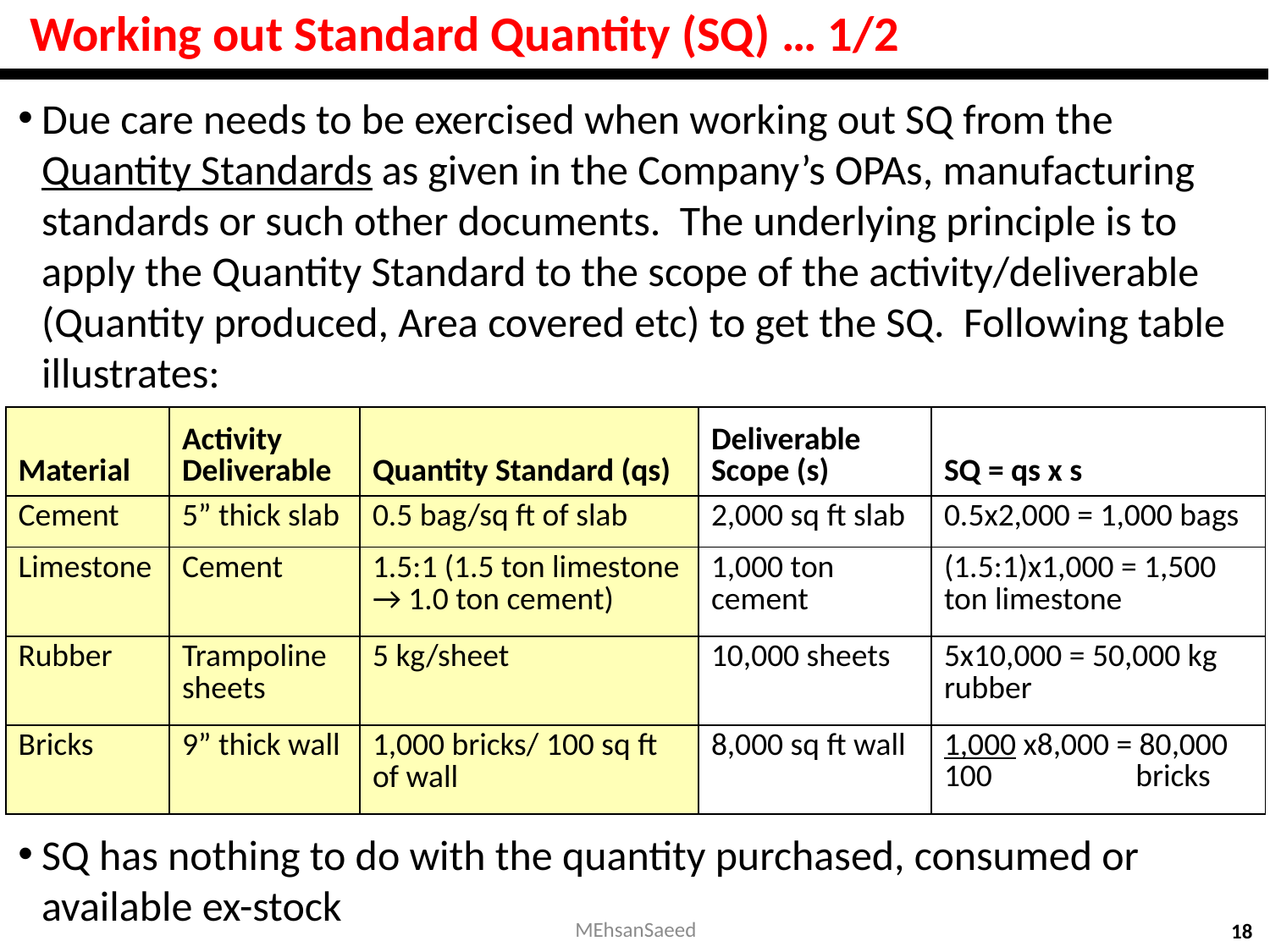

# Working out Standard Quantity (SQ) … 1/2
Due care needs to be exercised when working out SQ from the Quantity Standards as given in the Company’s OPAs, manufacturing standards or such other documents.  The underlying principle is to apply the Quantity Standard to the scope of the activity/deliverable (Quantity produced, Area covered etc) to get the SQ.  Following table illustrates:

SQ has nothing to do with the quantity purchased, consumed or available ex-stock
| Material | Activity Deliverable | Quantity Standard (qs) | Deliverable Scope (s) | SQ = qs x s |
| --- | --- | --- | --- | --- |
| Cement | 5” thick slab | 0.5 bag/sq ft of slab | 2,000 sq ft slab | 0.5x2,000 = 1,000 bags |
| Limestone | Cement | 1.5:1 (1.5 ton limestone → 1.0 ton cement) | 1,000 ton cement | (1.5:1)x1,000 = 1,500 ton limestone |
| Rubber | Trampoline sheets | 5 kg/sheet | 10,000 sheets | 5x10,000 = 50,000 kg rubber |
| Bricks | 9” thick wall | 1,000 bricks/ 100 sq ft of wall | 8,000 sq ft wall | 1,000 x8,000 = 80,000 100 bricks |
MEhsanSaeed
18